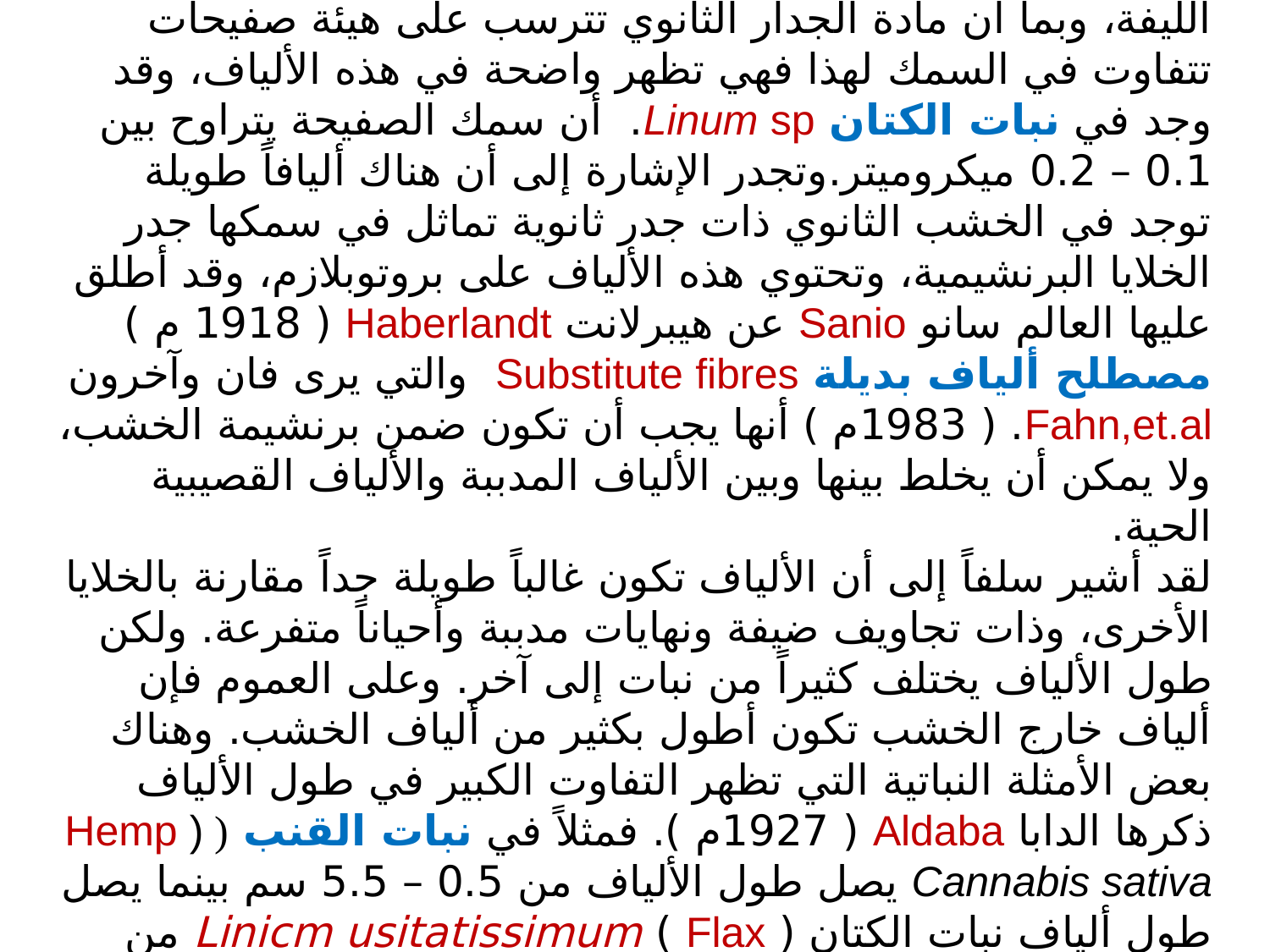

كما أظهرت الدراسات المستفيضة على الألياف، أن الألياف تامة النمو ( المستديمة ) منها ذات جدر ثانوية سميكة ملجننة وقد يزداد سمك هذه الجدر الثانوية زيادة كبيرة بحيث تصل إلى ملء تجويف الليفة، وبما أن مادة الجدار الثانوي تترسب على هيئة صفيحات تتفاوت في السمك لهذا فهي تظهر واضحة في هذه الألياف، وقد وجد في نبات الكتان Linum sp.  أن سمك الصفيحة يتراوح بين 0.1 – 0.2 ميكروميتر.وتجدر الإشارة إلى أن هناك أليافاً طويلة توجد في الخشب الثانوي ذات جدر ثانوية تماثل في سمكها جدر الخلايا البرنشيمية، وتحتوي هذه الألياف على بروتوبلازم، وقد أطلق عليها العالم سانو Sanio عن هيبرلانت Haberlandt ( 1918 م ) مصطلح ألياف بديلة Substitute fibres  والتي يرى فان وآخرون Fahn,et.al. ( 1983م ) أنها يجب أن تكون ضمن برنشيمة الخشب، ولا يمكن أن يخلط بينها وبين الألياف المدببة والألياف القصيبية الحية.
	لقد أشير سلفاً إلى أن الألياف تكون غالباً طويلة جداً مقارنة بالخلايا الأخرى، وذات تجاويف ضيفة ونهايات مدببة وأحياناً متفرعة. ولكن طول الألياف يختلف كثيراً من نبات إلى آخر. وعلى العموم فإن ألياف خارج الخشب تكون أطول بكثير من ألياف الخشب. وهناك بعض الأمثلة النباتية التي تظهر التفاوت الكبير في طول الألياف ذكرها الدابا Aldaba ( 1927م ). فمثلاً في نبات القنب Hemp ) ) Cannabis sativa يصل طول الألياف من 0.5 – 5.5 سم بينما يصل طول ألياف نبات الكتان ( Flax ) Linicm usitatissimum من 0.8 – 6.9 سم، كما أن ألياف نبات الرامي( Ramie ) Boehmeria nivea قد يصل طولها من 5 سم إلى 55 سم وهي ألياف ذات أهمية اقتصادية.